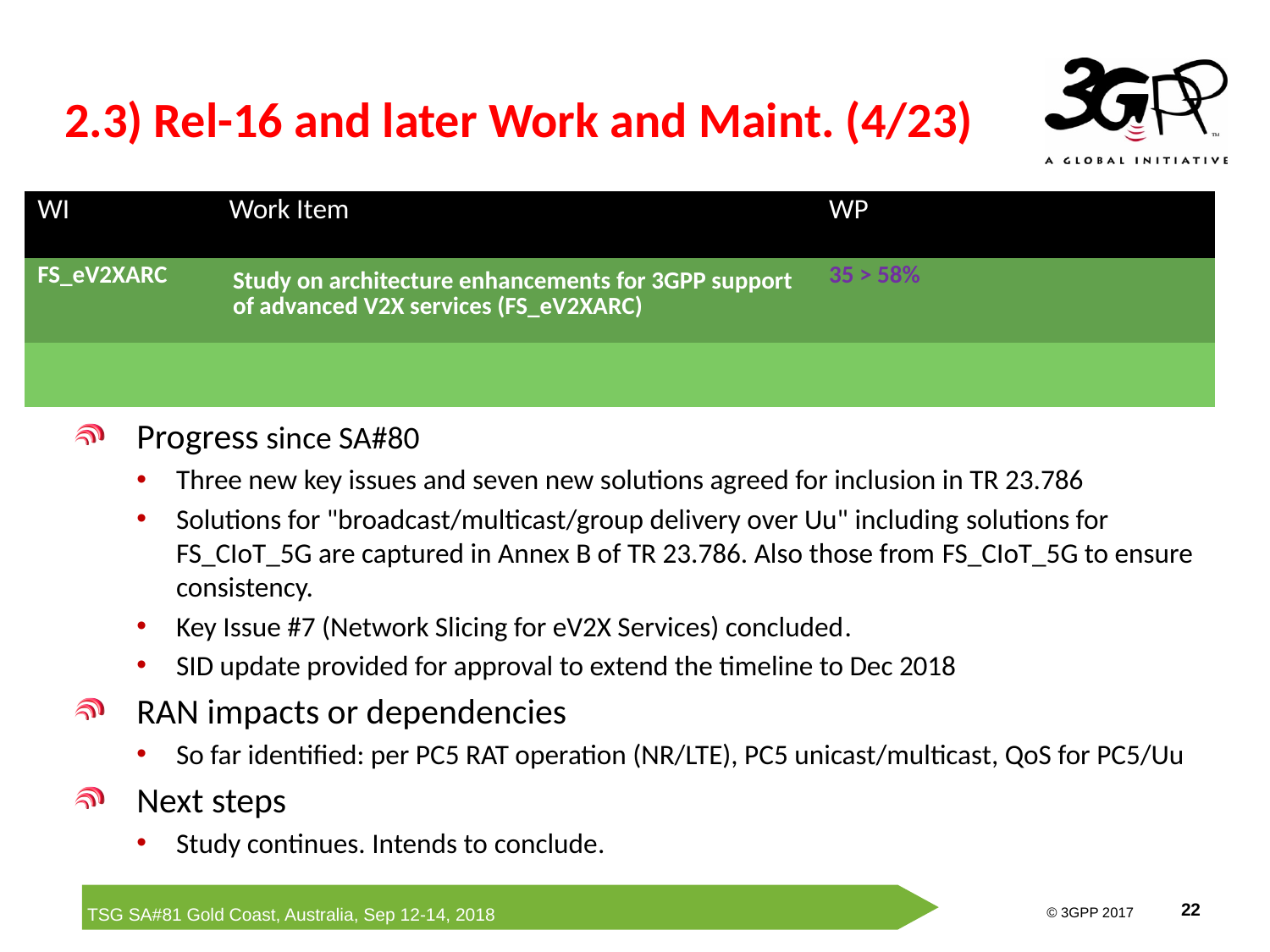

# 2.3) Rel-16 and later Work and Maint. (4/23)
| WI | Work Item | WP |  |  |
| --- | --- | --- | --- | --- |
| FS\_eV2XARC | Study on architecture enhancements for 3GPP support of advanced V2X services (FS\_eV2XARC) | 35 > 58% |  |  |
|  |  |  |  |  |
Progress since SA#80
Three new key issues and seven new solutions agreed for inclusion in TR 23.786
Solutions for "broadcast/multicast/group delivery over Uu" including solutions for FS_CIoT_5G are captured in Annex B of TR 23.786. Also those from FS_CIoT_5G to ensure consistency.
Key Issue #7 (Network Slicing for eV2X Services) concluded.
SID update provided for approval to extend the timeline to Dec 2018
RAN impacts or dependencies
So far identified: per PC5 RAT operation (NR/LTE), PC5 unicast/multicast, QoS for PC5/Uu
Next steps
Study continues. Intends to conclude.